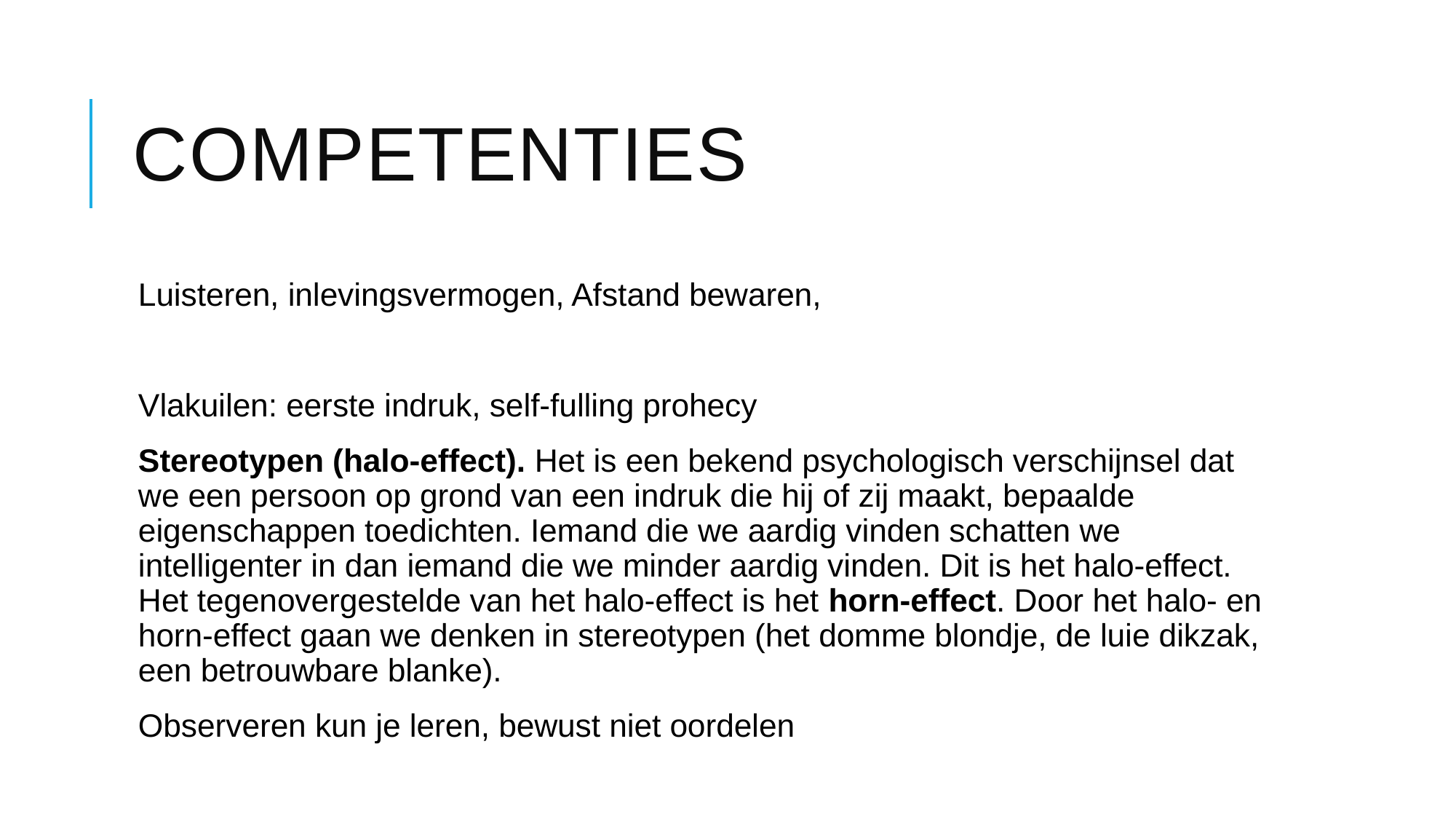

# Competenties
Luisteren, inlevingsvermogen, Afstand bewaren,

Vlakuilen: eerste indruk, self-fulling prohecy
Stereotypen (halo-effect). Het is een bekend psychologisch verschijnsel dat we een persoon op grond van een indruk die hij of zij maakt, bepaalde eigenschappen toedichten. Iemand die we aardig vinden schatten we intelligenter in dan iemand die we minder aardig vinden. Dit is het halo-effect. Het tegenovergestelde van het halo-effect is het horn-effect. Door het halo- en horn-effect gaan we denken in stereotypen (het domme blondje, de luie dikzak, een betrouwbare blanke).
Observeren kun je leren, bewust niet oordelen